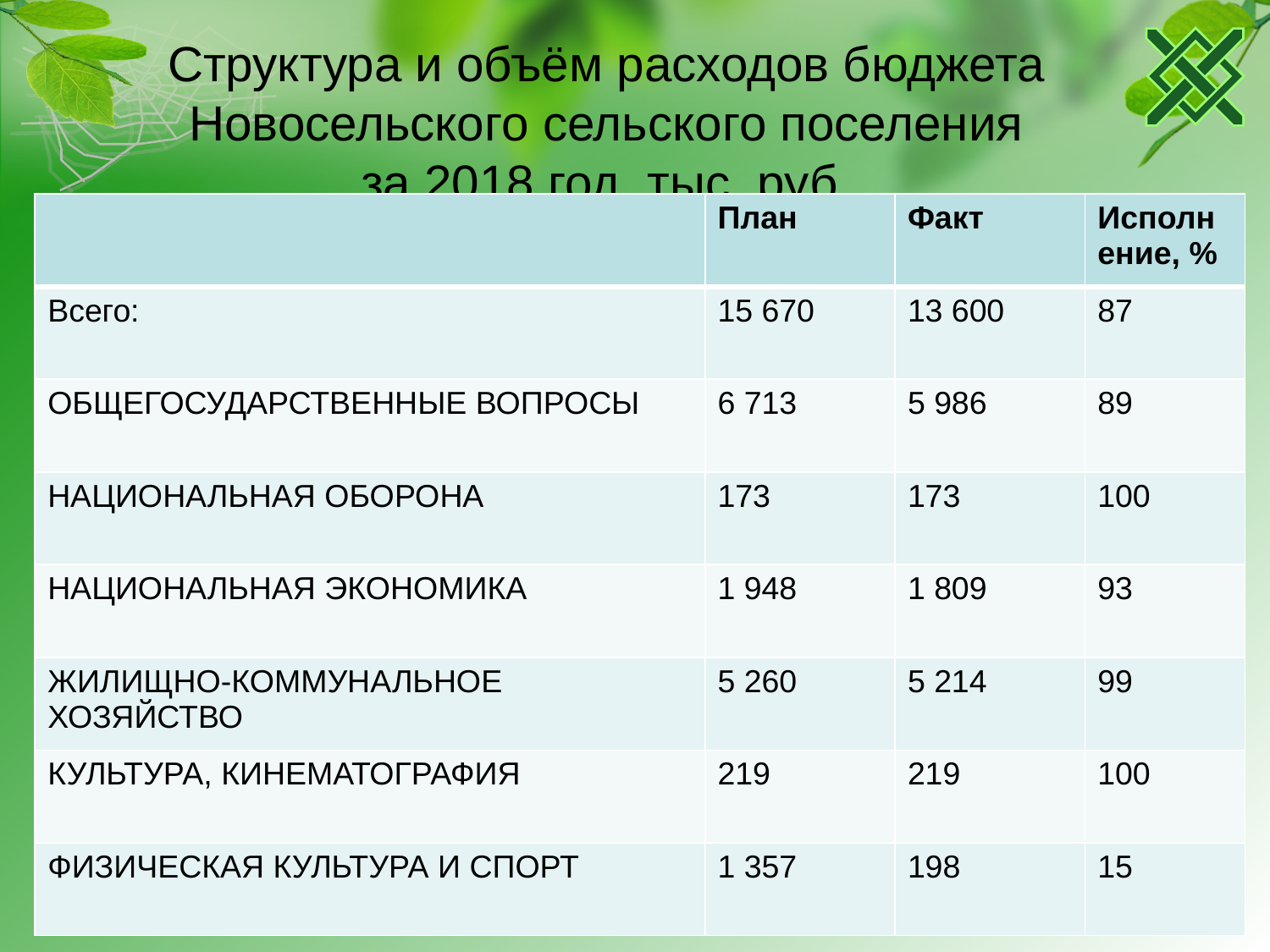

# Структура и объём расходов бюджета Новосельского сельского поселения за 2018 год, тыс. руб.
|  | План | Факт | Исполнение, % |
| --- | --- | --- | --- |
| Всего: | 15 670 | 13 600 | 87 |
| ОБЩЕГОСУДАРСТВЕННЫЕ ВОПРОСЫ | 6 713 | 5 986 | 89 |
| НАЦИОНАЛЬНАЯ ОБОРОНА | 173 | 173 | 100 |
| НАЦИОНАЛЬНАЯ ЭКОНОМИКА | 1 948 | 1 809 | 93 |
| ЖИЛИЩНО-КОММУНАЛЬНОЕ ХОЗЯЙСТВО | 5 260 | 5 214 | 99 |
| КУЛЬТУРА, КИНЕМАТОГРАФИЯ | 219 | 219 | 100 |
| ФИЗИЧЕСКАЯ КУЛЬТУРА И СПОРТ | 1 357 | 198 | 15 |